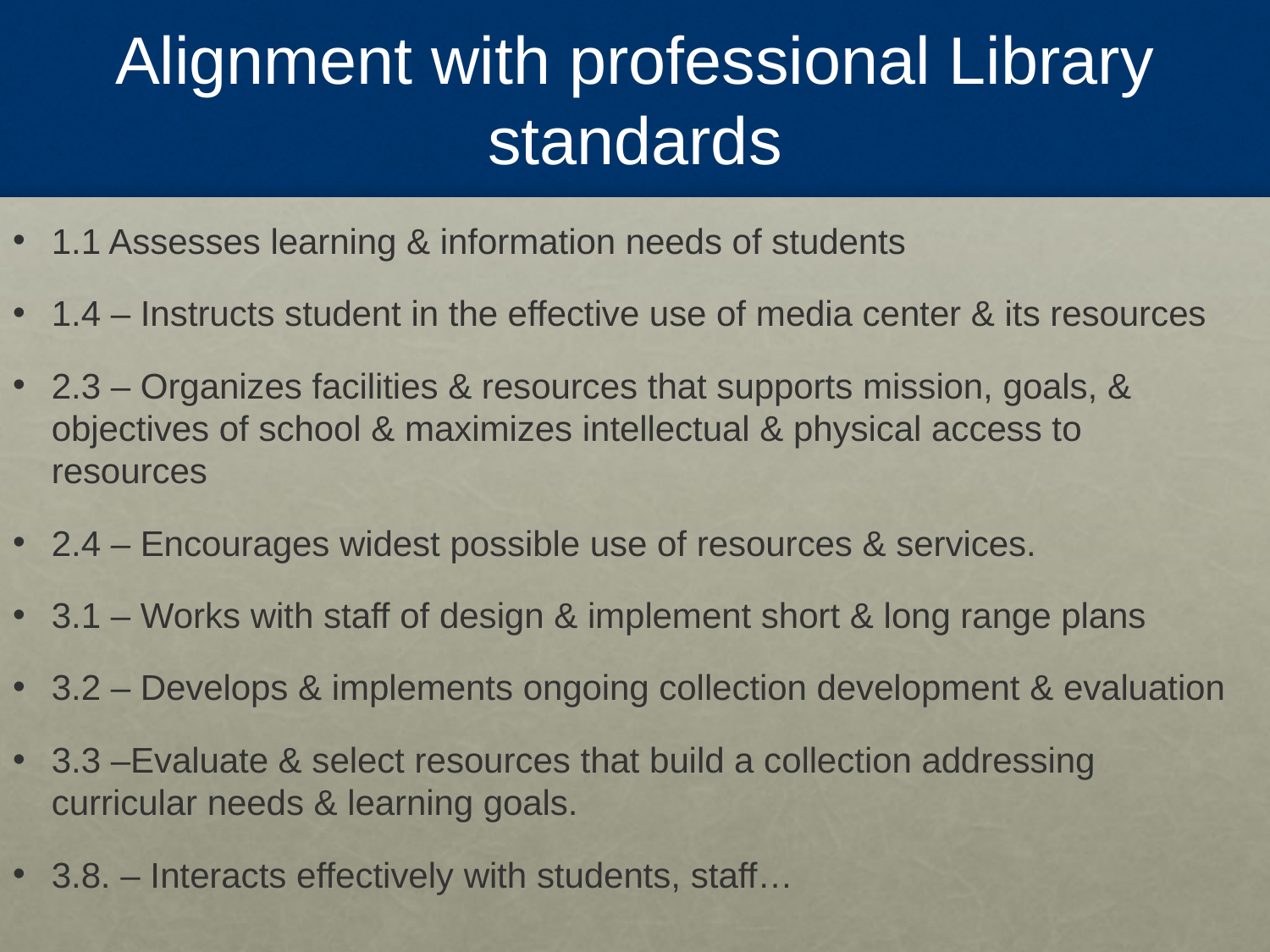

# Alignment with professional Library standards
1.1 Assesses learning & information needs of students
1.4 – Instructs student in the effective use of media center & its resources
2.3 – Organizes facilities & resources that supports mission, goals, & objectives of school & maximizes intellectual & physical access to resources
2.4 – Encourages widest possible use of resources & services.
3.1 – Works with staff of design & implement short & long range plans
3.2 – Develops & implements ongoing collection development & evaluation
3.3 –Evaluate & select resources that build a collection addressing curricular needs & learning goals.
3.8. – Interacts effectively with students, staff…